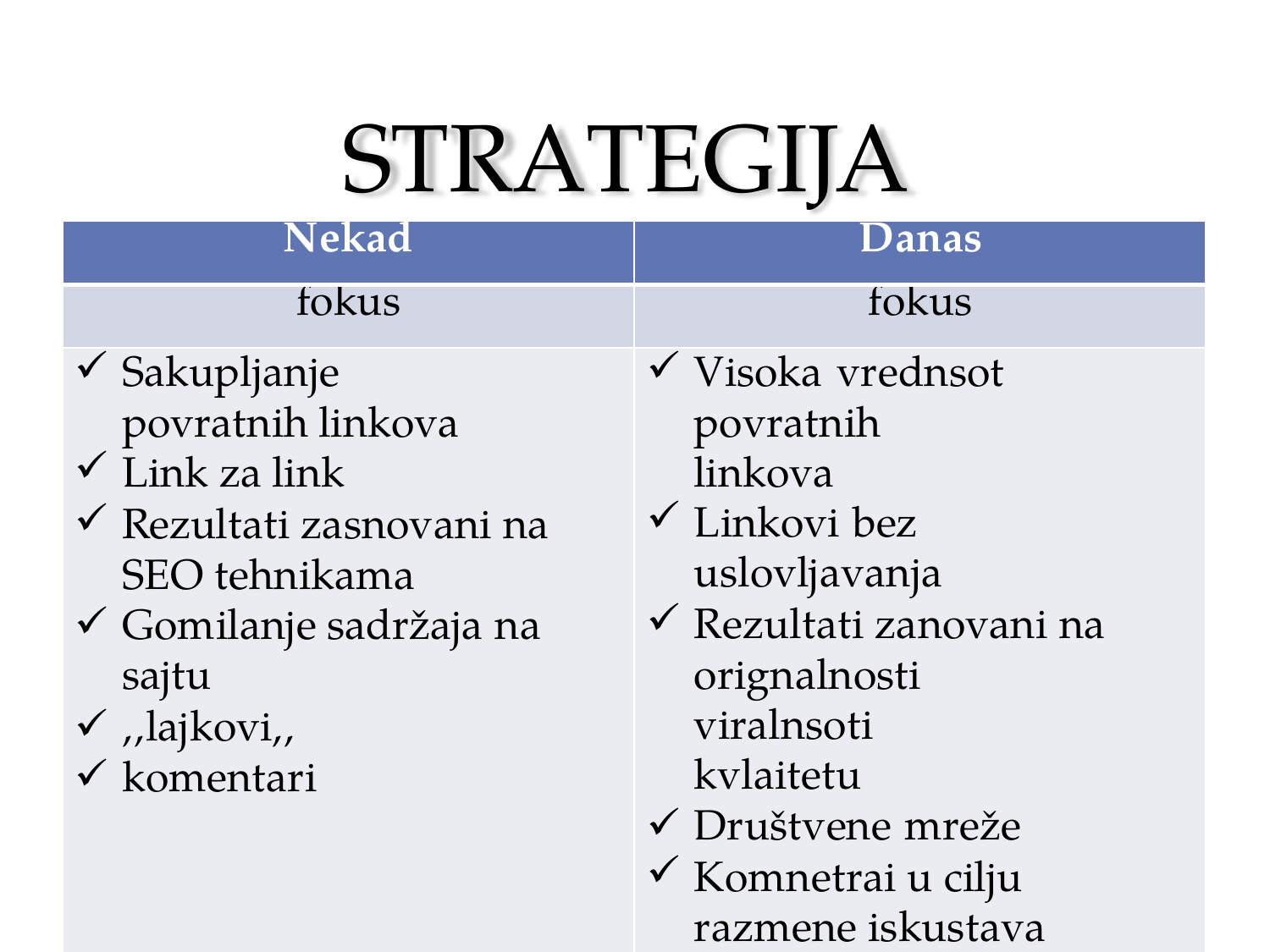

# STRATEGIJA

| Nekad | Danas |
| --- | --- |
| fokus | fokus |
| Sakupljanje povratnih linkova Link za link Rezultati zasnovani na SEO tehnikama Gomilanje sadržaja na sajtu ‚‚lajkovi‚‚ komentari | Visoka vrednsot povratnih linkova Linkovi bez uslovljavanja Rezultati zanovani na orignalnosti viralnsoti kvlaitetu Društvene mreže Komnetrai u cilju razmene iskustava |